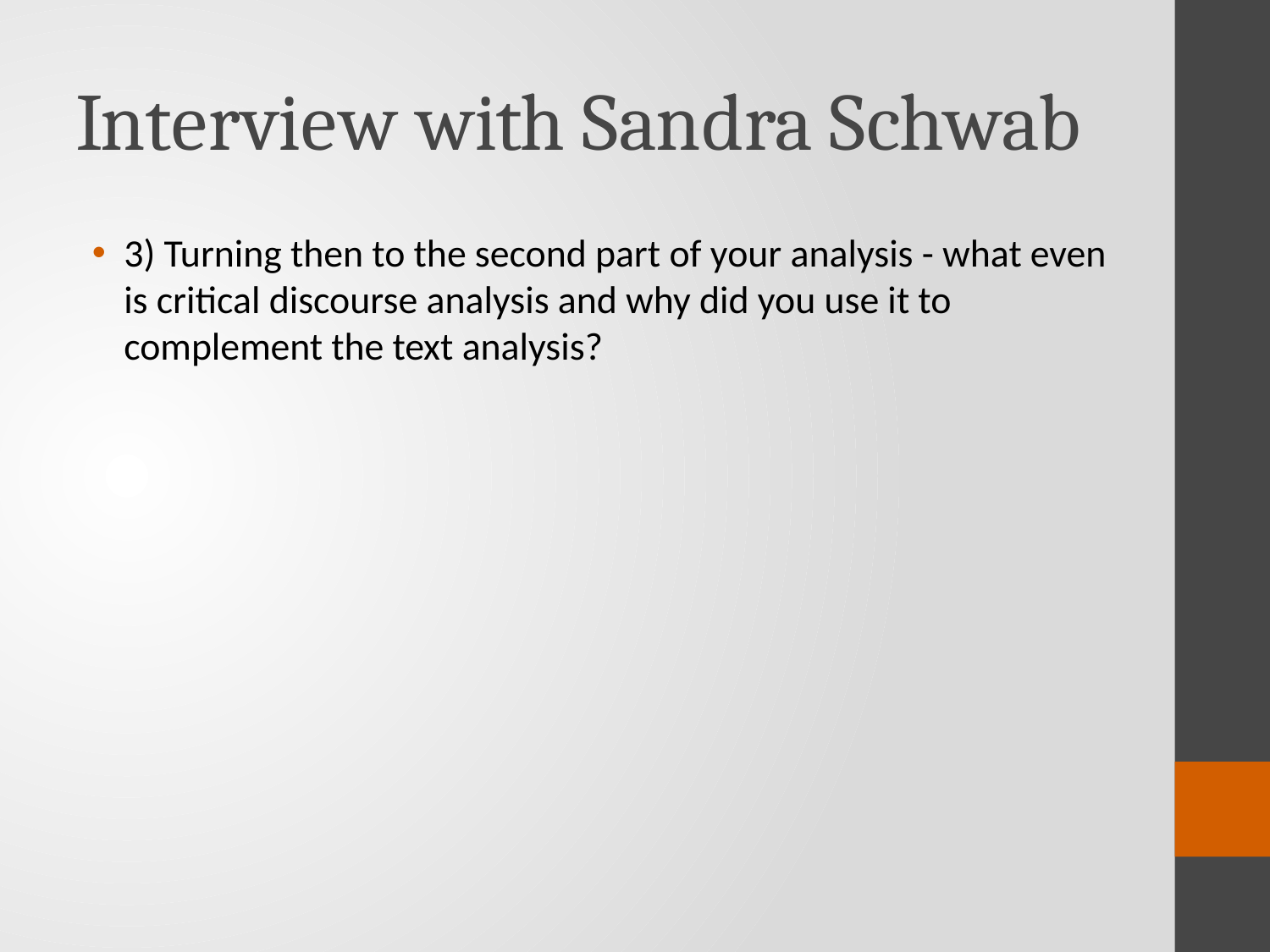

# Interview with Sandra Schwab
3) Turning then to the second part of your analysis - what even is critical discourse analysis and why did you use it to complement the text analysis?